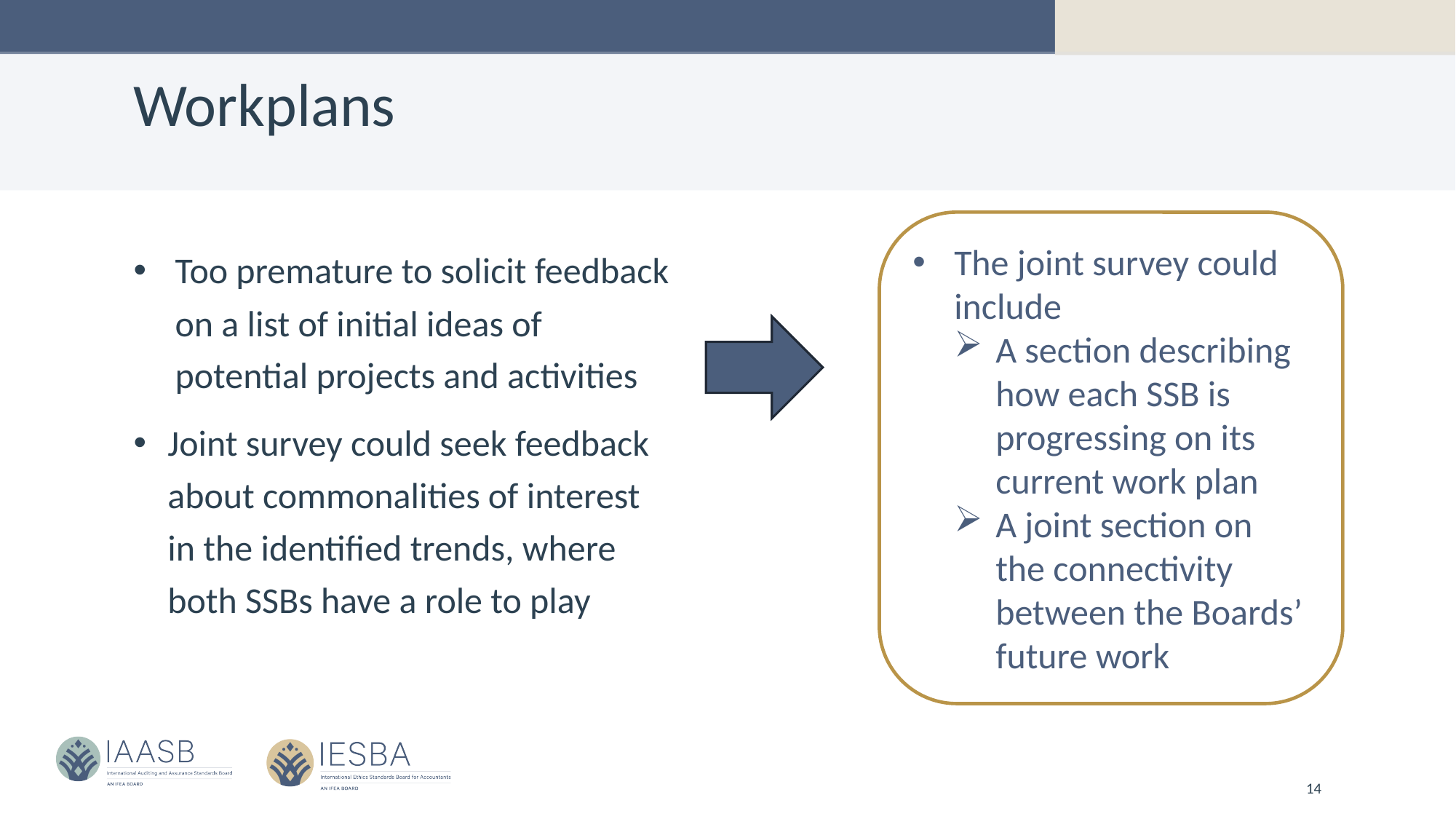

# Workplans
The joint survey could include
A section describing how each SSB is progressing on its current work plan
A joint section on the connectivity between the Boards’ future work plans
Too premature to solicit feedback on a list of initial ideas of potential projects and activities
Joint survey could seek feedback about commonalities of interest in the identified trends, where both SSBs have a role to play

14